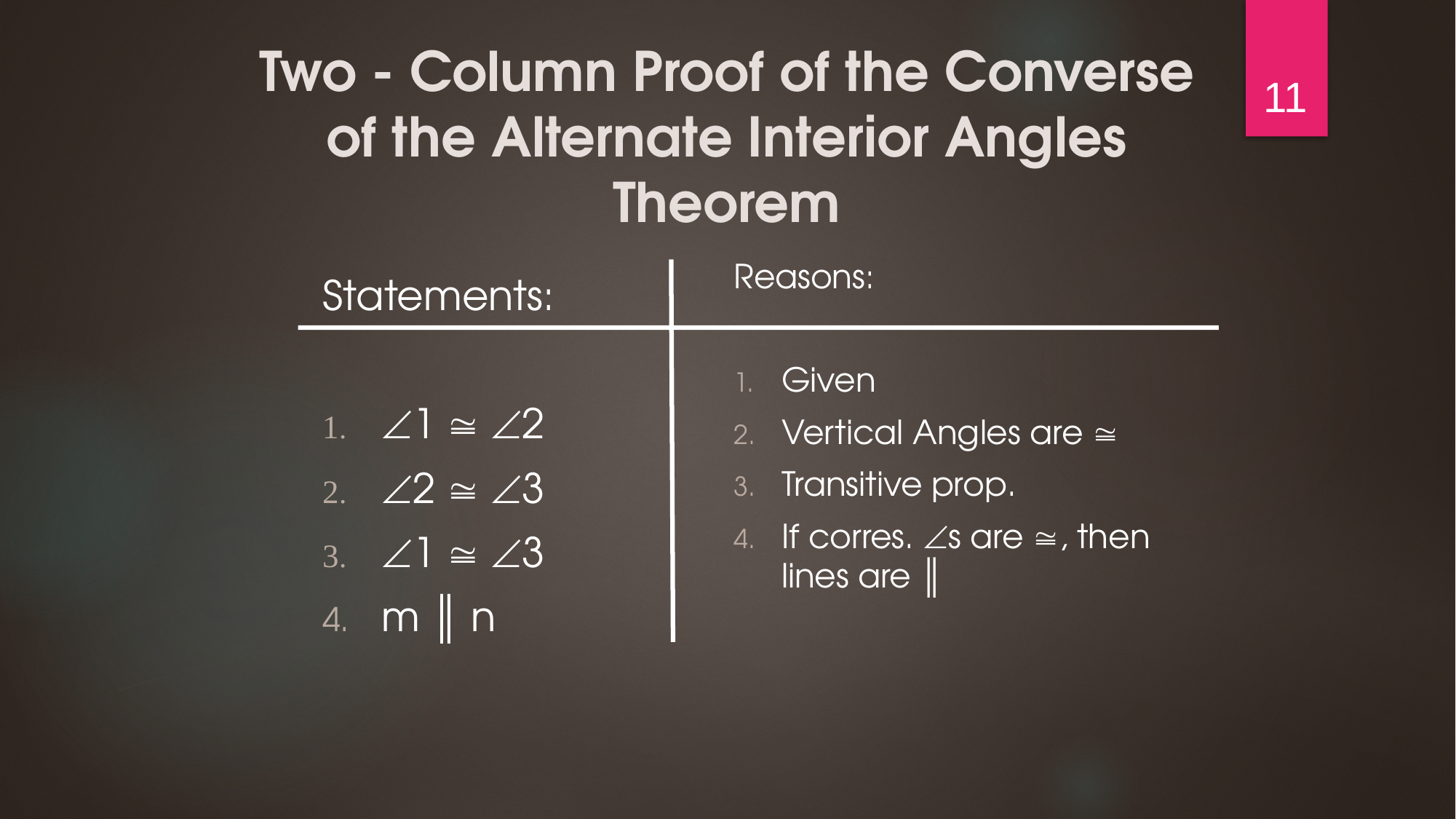

# Two - Column Proof of the Converse of the Alternate Interior Angles Theorem
11
Reasons:

Given
Vertical Angles are ≅
Transitive prop.
If corres. ∠s are ≅, then lines are ║

Statements:

∠1 ≅ ∠2
∠2 ≅ ∠3
∠1 ≅ ∠3
m ║ n